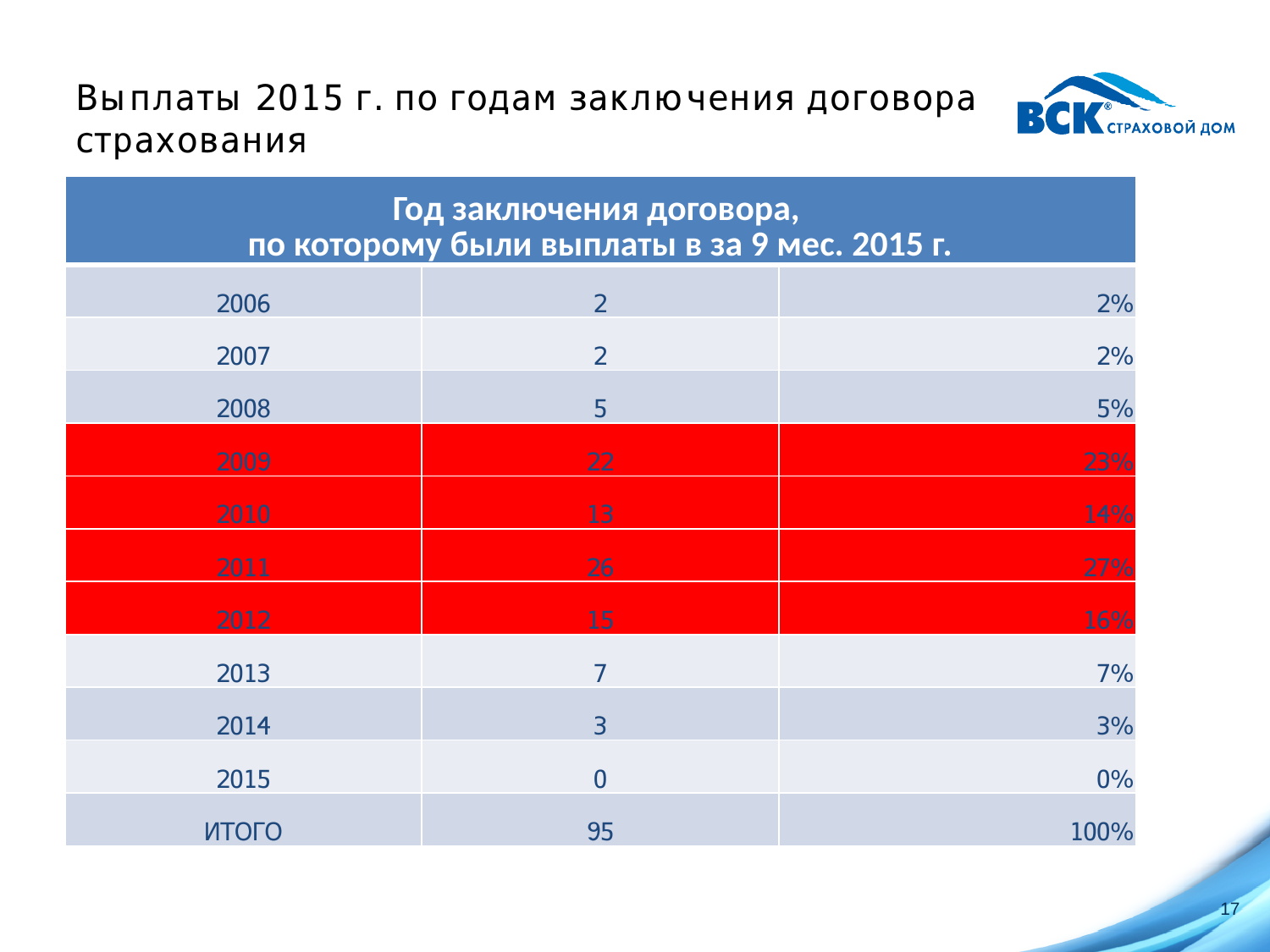

# Выплаты 2015 г. по годам заключения договора страхования
| Год заключения договора, по которому были выплаты в за 9 мес. 2015 г. |  |  |
| --- | --- | --- |
| 2006 | 2 | 2% |
| 2007 | 2 | 2% |
| 2008 | 5 | 5% |
| 2009 | 22 | 23% |
| 2010 | 13 | 14% |
| 2011 | 26 | 27% |
| 2012 | 15 | 16% |
| 2013 | 7 | 7% |
| 2014 | 3 | 3% |
| 2015 | 0 | 0% |
| ИТОГО | 95 | 100% |
17